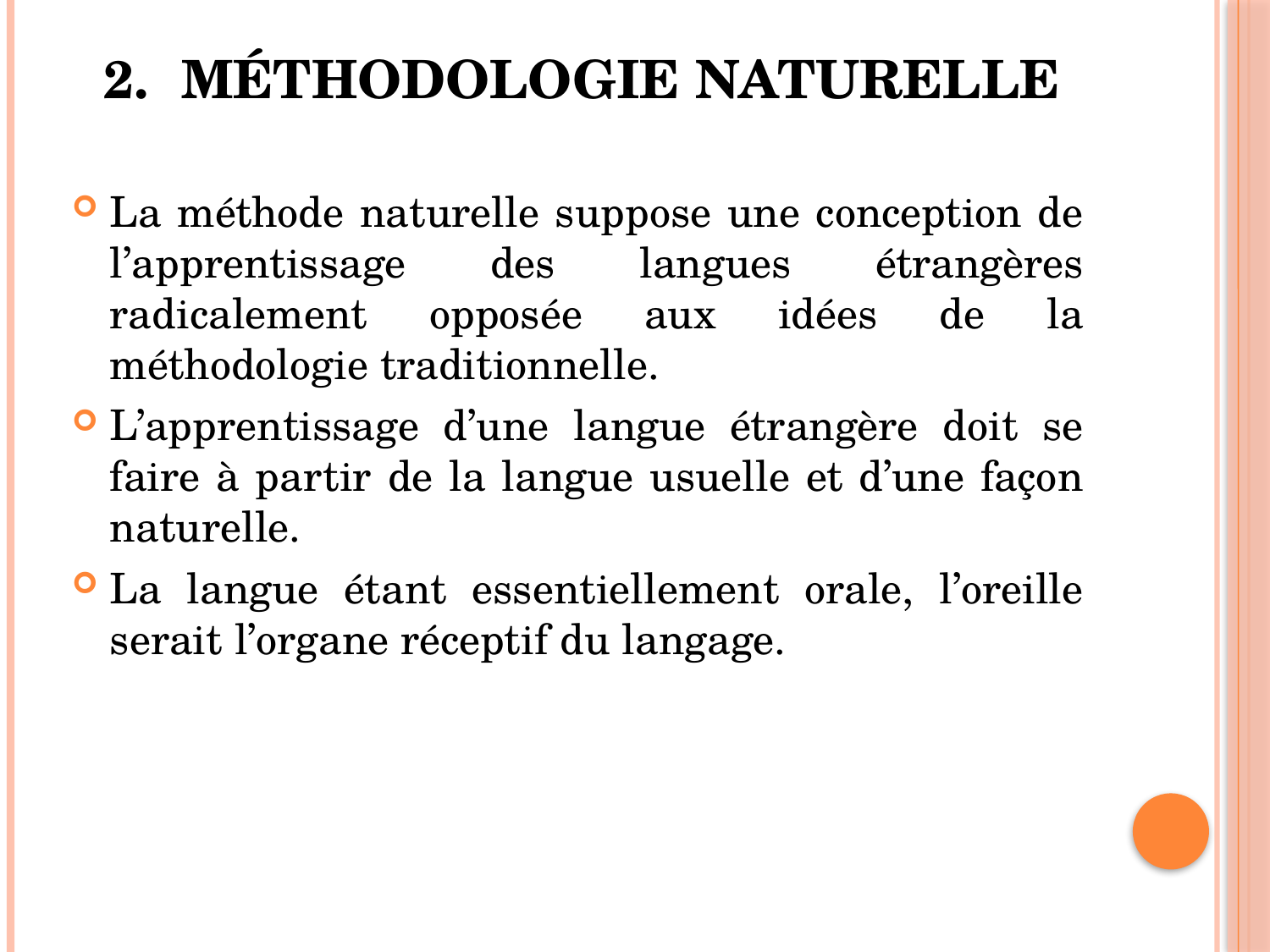

# 2.  méthodologie naturelle
La méthode naturelle suppose une conception de l’apprentissage des langues étrangères radicalement opposée aux idées de la méthodologie traditionnelle.
L’apprentissage d’une langue étrangère doit se faire à partir de la langue usuelle et d’une façon naturelle.
La langue étant essentiellement orale, l’oreille serait l’organe réceptif du langage.